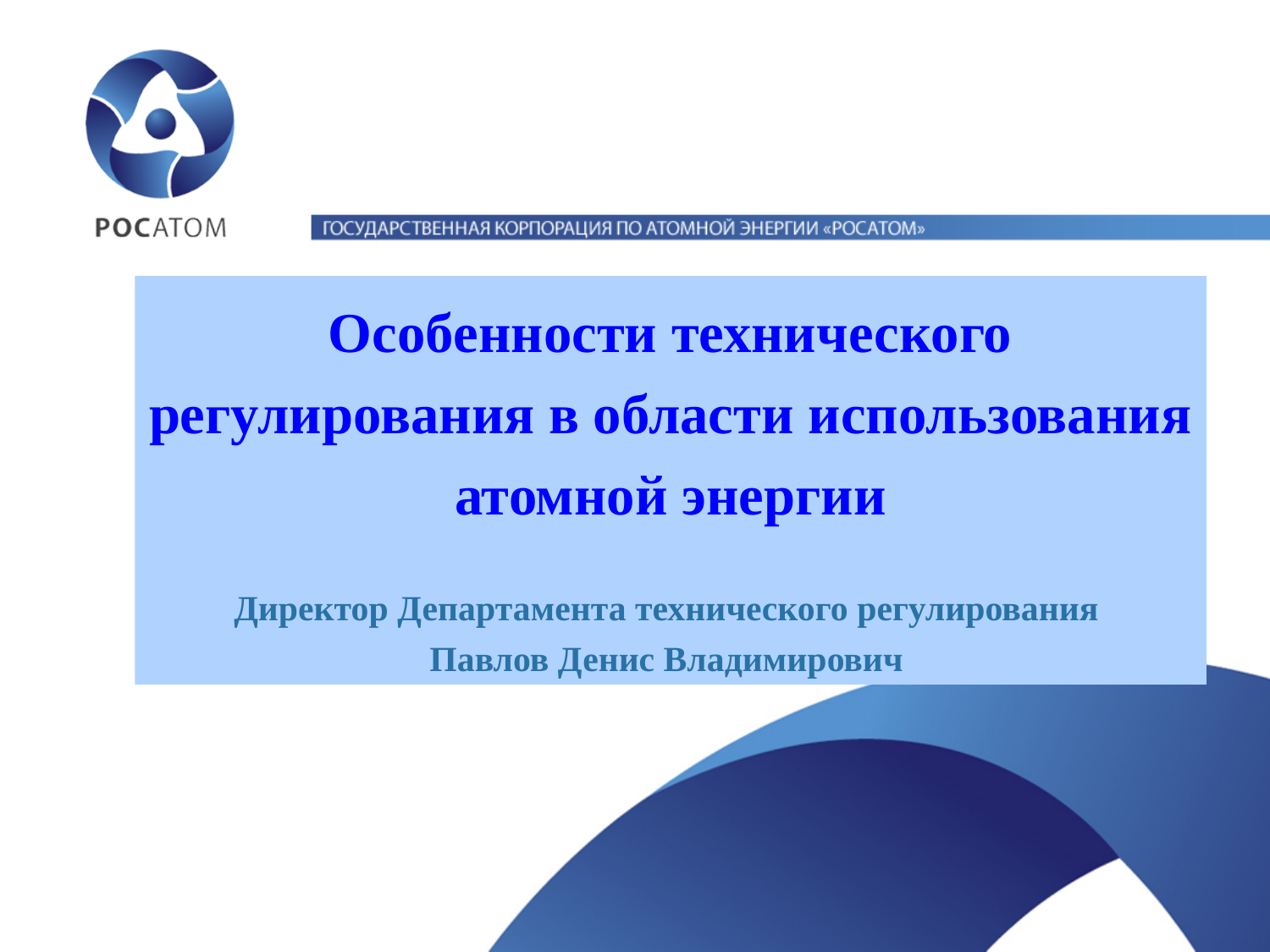

Особенности технического регулирования в области использования атомной энергии

Директор Департамента технического регулирования
Павлов Денис Владимирович